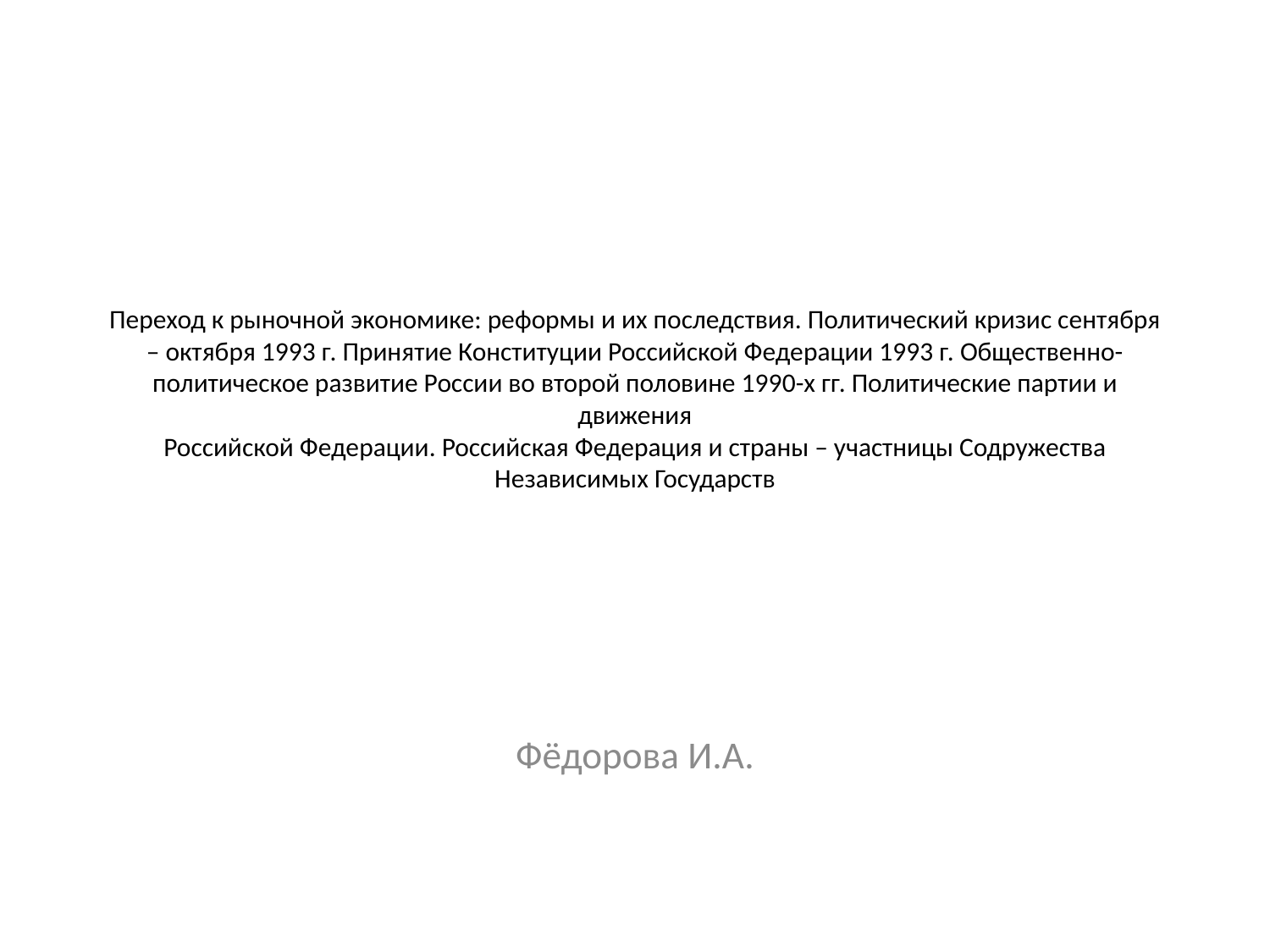

# Переход к рыночной экономике: реформы и их последствия. Политический кризис сентября – октября 1993 г. Принятие Конституции Российской Федерации 1993 г. Общественно-политическое развитие России во второй половине 1990-х гг. Политические партии и движения Российской Федерации. Российская Федерация и страны – участницы Содружества Независимых Государств
Фёдорова И.А.